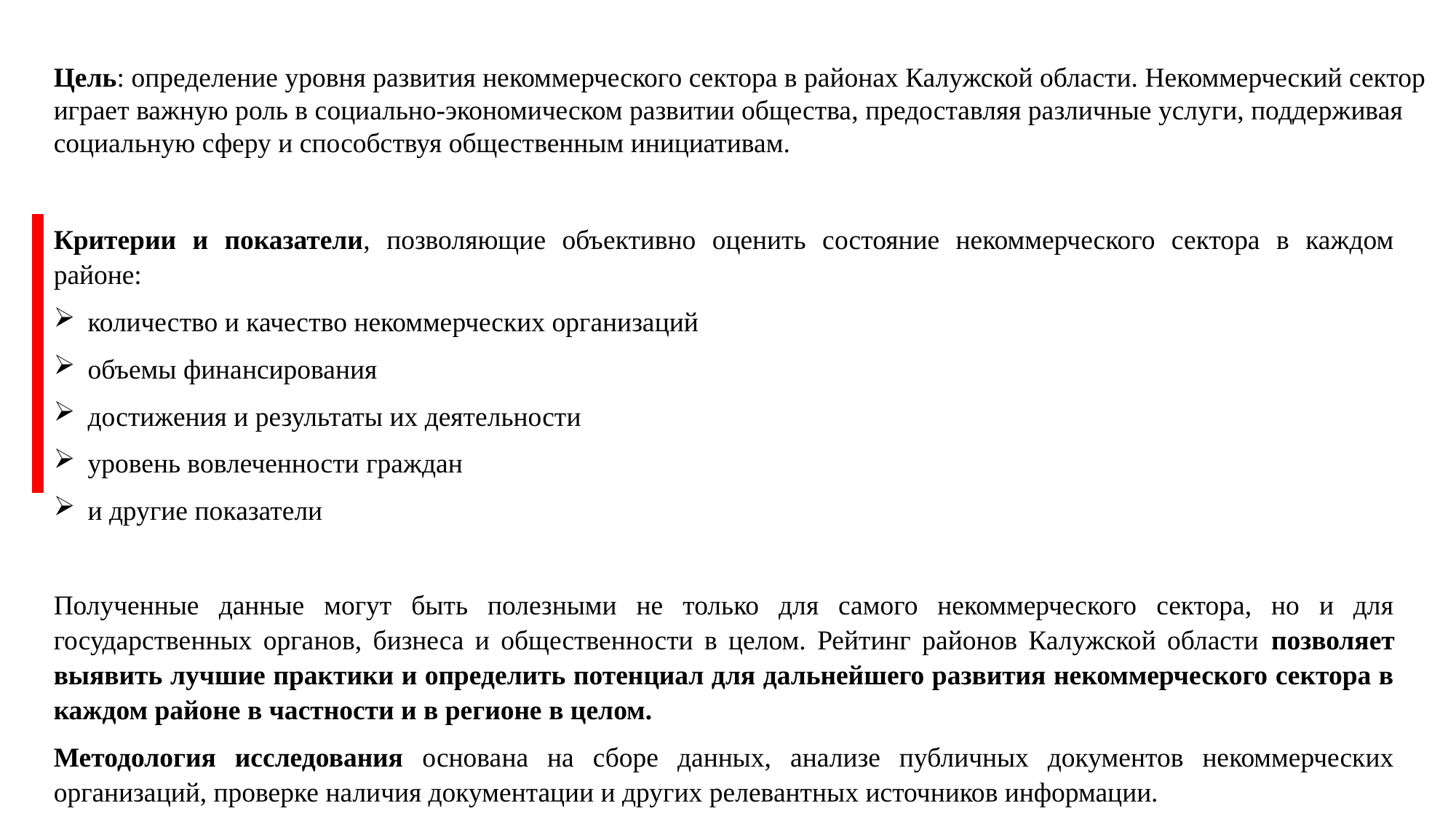

Цель: определение уровня развития некоммерческого сектора в районах Калужской области. Некоммерческий сектор играет важную роль в социально-экономическом развитии общества, предоставляя различные услуги, поддерживая социальную сферу и способствуя общественным инициативам.

Критерии и показатели, позволяющие объективно оценить состояние некоммерческого сектора в каждом районе:
количество и качество некоммерческих организаций
объемы финансирования
достижения и результаты их деятельности
уровень вовлеченности граждан
и другие показатели

Полученные данные могут быть полезными не только для самого некоммерческого сектора, но и для государственных органов, бизнеса и общественности в целом. Рейтинг районов Калужской области позволяет выявить лучшие практики и определить потенциал для дальнейшего развития некоммерческого сектора в каждом районе в частности и в регионе в целом.
Методология исследования основана на сборе данных, анализе публичных документов некоммерческих организаций, проверке наличия документации и других релевантных источников информации.